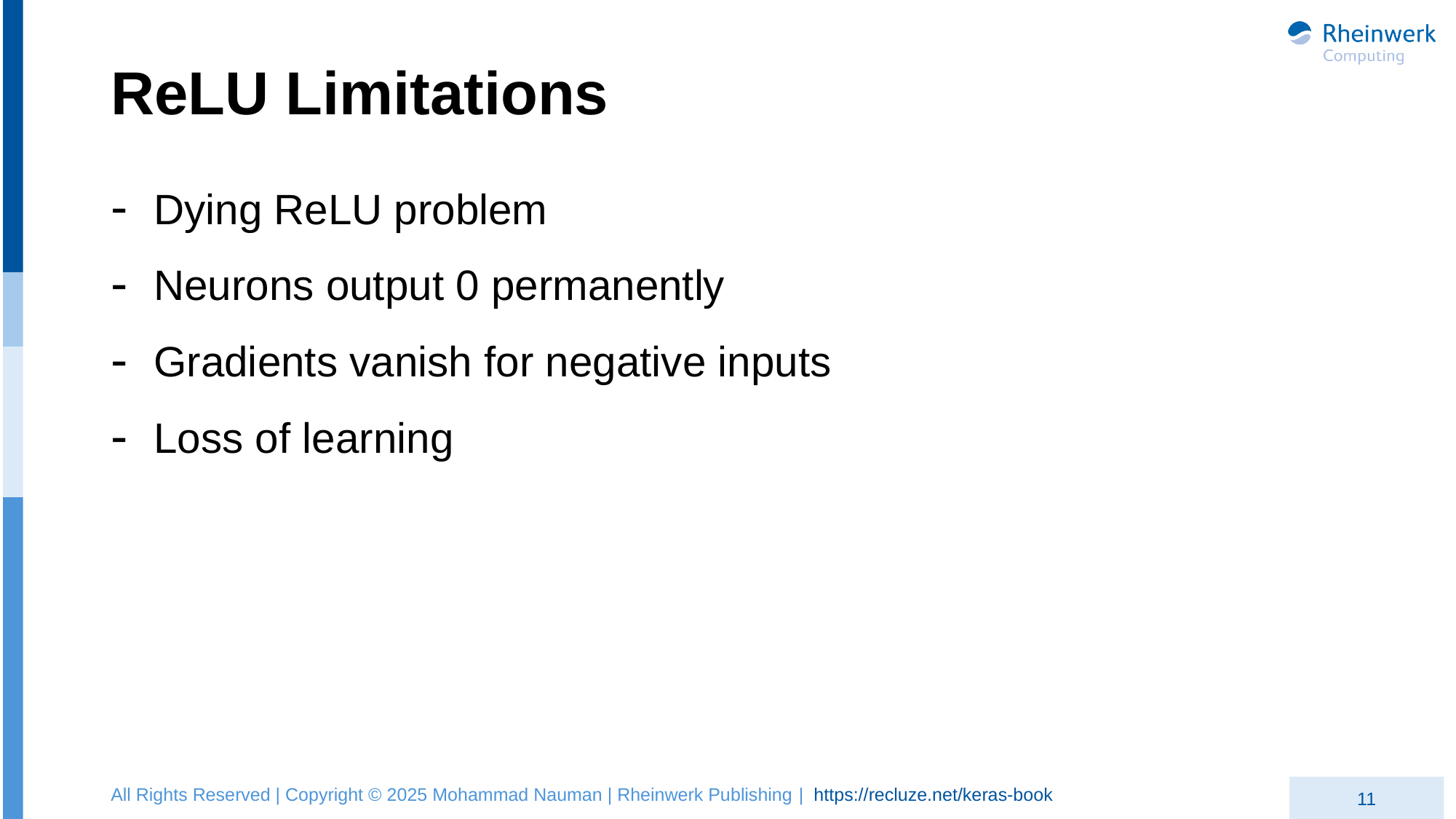

# ReLU Limitations
Dying ReLU problem
Neurons output 0 permanently
Gradients vanish for negative inputs
Loss of learning